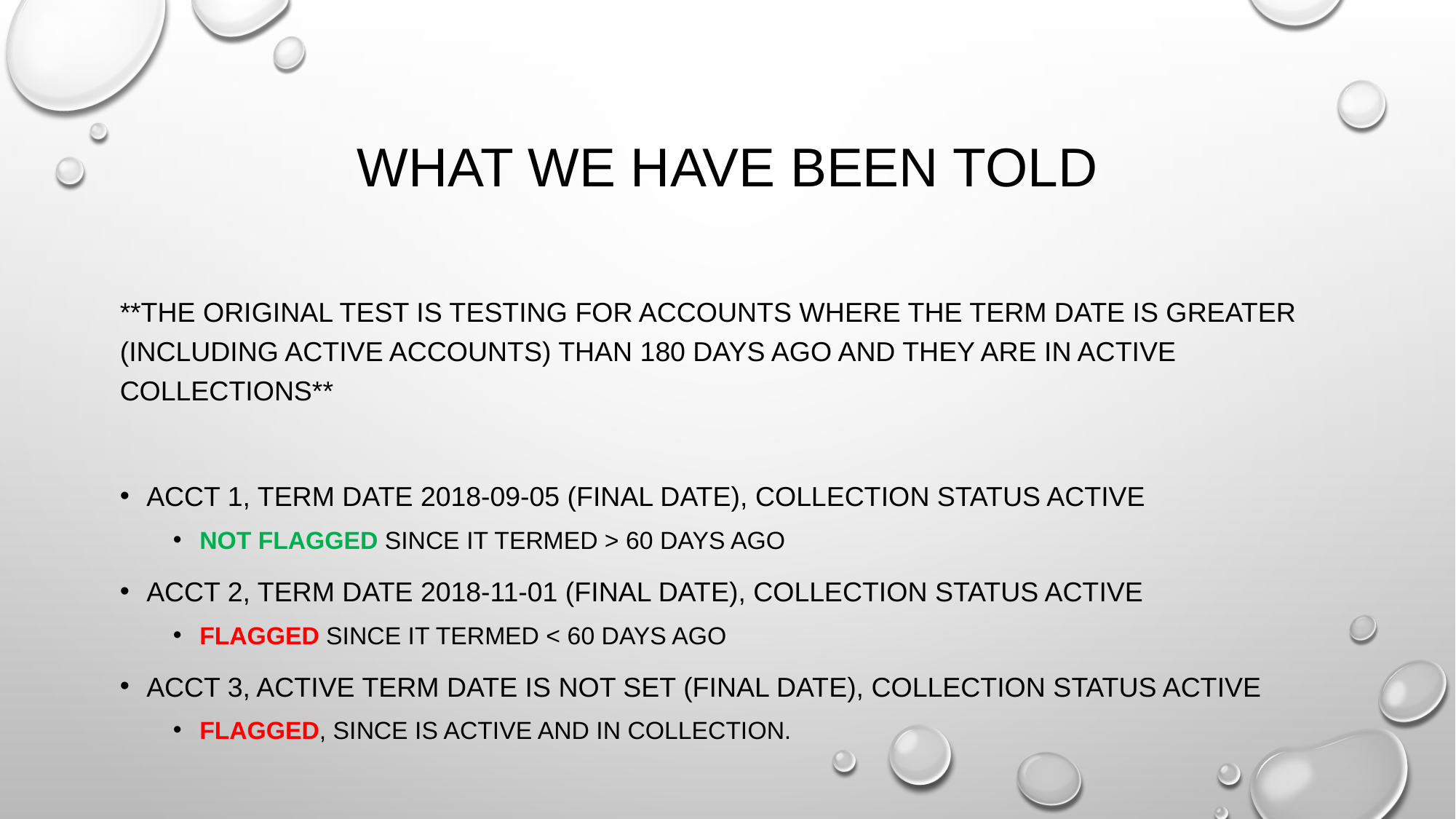

# what we have been told
**The original test is testing for accounts where the term date is greater (including active accounts) than 180 days ago and they are in active collections**

Acct 1, term date 2018-09-05 (FINAL DATE), collection status active
not flagged since it termed > 60 days ago
Acct 2, term date 2018-11-01 (FINAL DATE), collection status active
Flagged since it termed < 60 days ago
Acct 3, active term date is not set (FINAL DATE), collection status active
flagged, since is active and in collection.